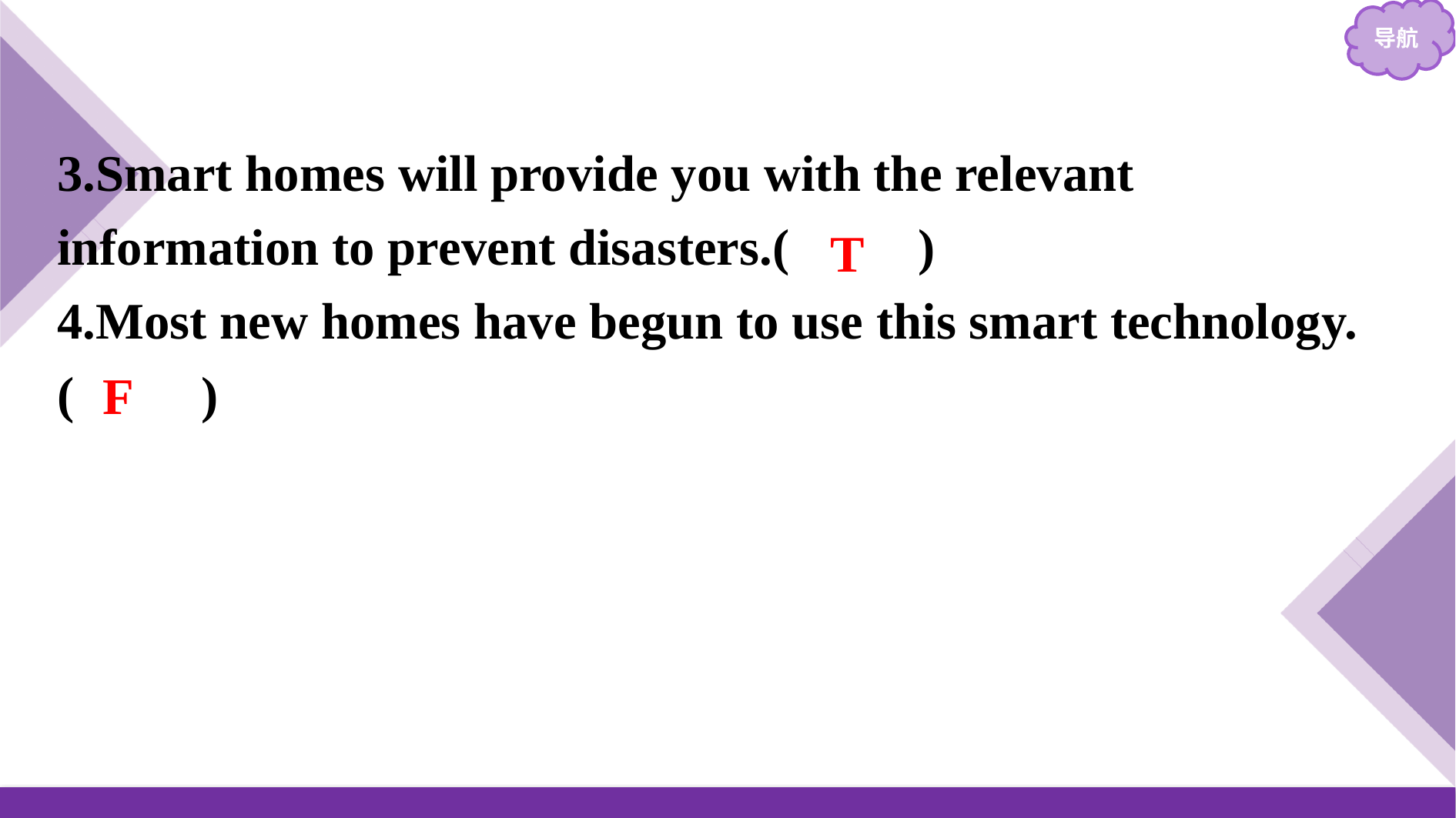

3.Smart homes will provide you with the relevant information to prevent disasters.(　　)
4.Most new homes have begun to use this smart technology. (　　)
T
F